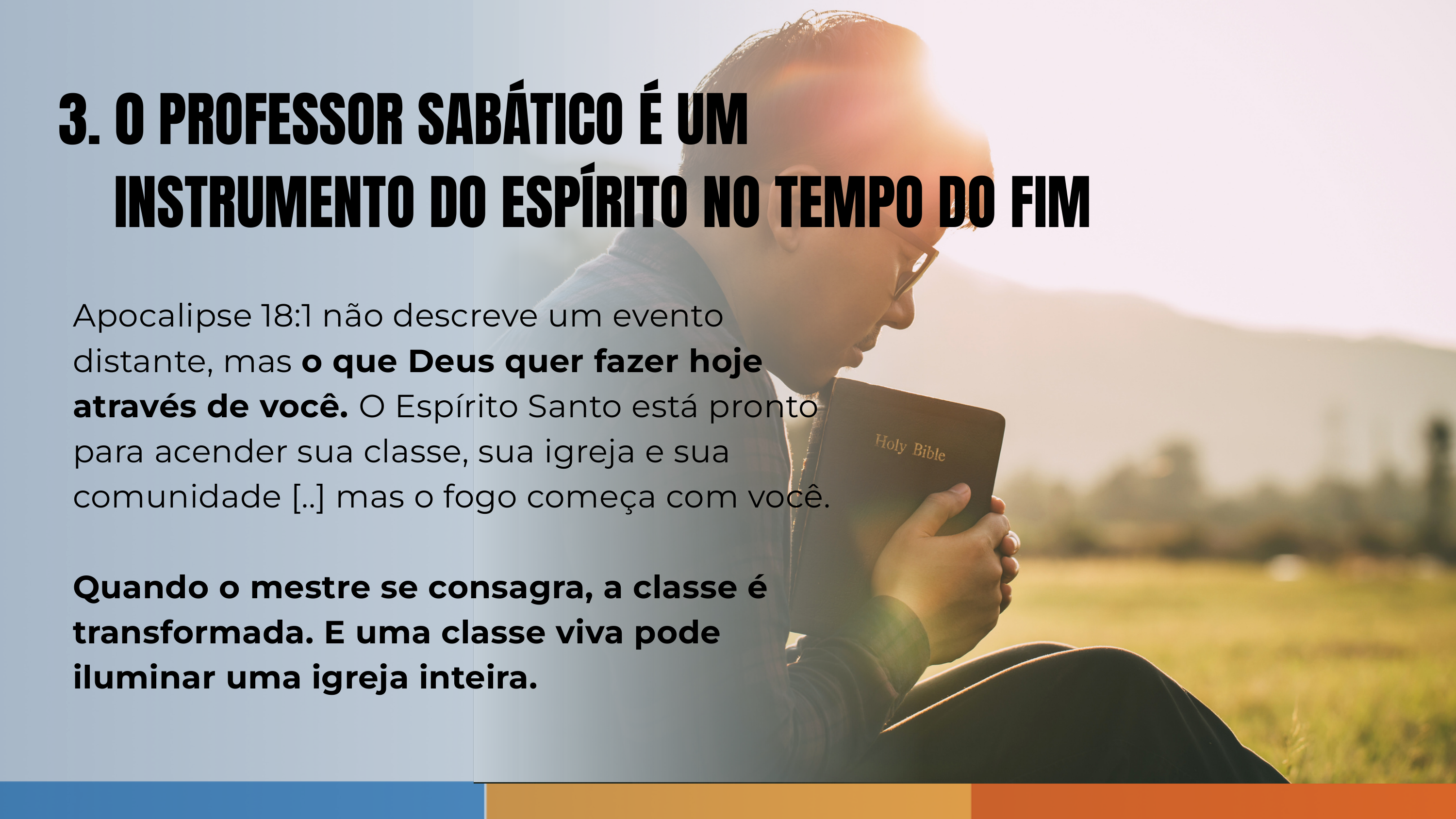

3. 0 PROFESSOR SABÁTICO É UM
    INSTRUMENTO DO ESPÍRITO NO TEMPO DO FIM
Apocalipse 18:1 não descreve um evento distante, mas o que Deus quer fazer hoje através de você. O Espírito Santo está pronto para acender sua classe, sua igreja e sua comunidade [..] mas o fogo começa com você.

Quando o mestre se consagra, a classe é  transformada. E uma classe viva pode iluminar uma igreja inteira.